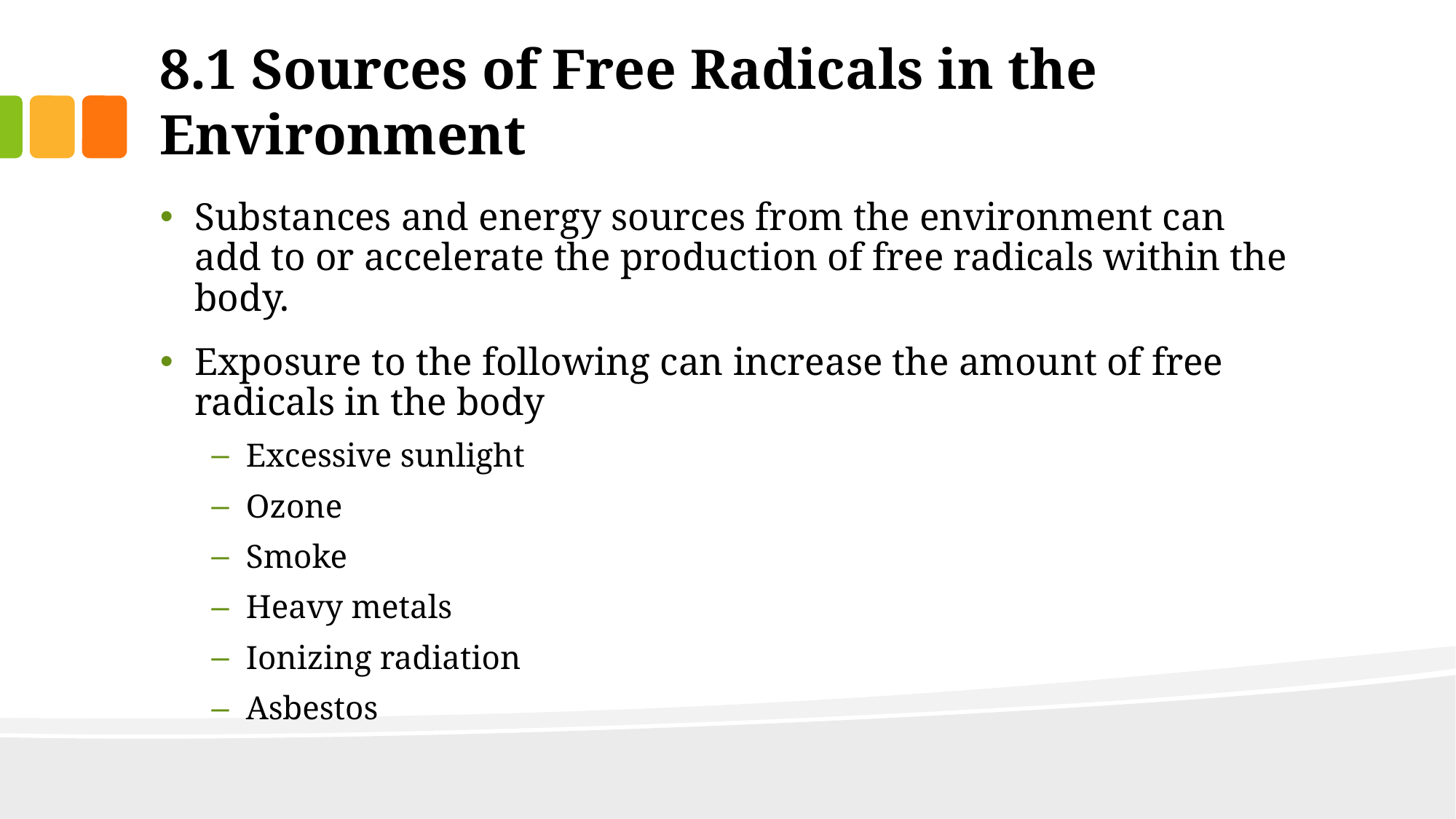

# 8.1 Sources of Free Radicals in the Environment
Substances and energy sources from the environment can add to or accelerate the production of free radicals within the body.
Exposure to the following can increase the amount of free radicals in the body
Excessive sunlight
Ozone
Smoke
Heavy metals
Ionizing radiation
Asbestos